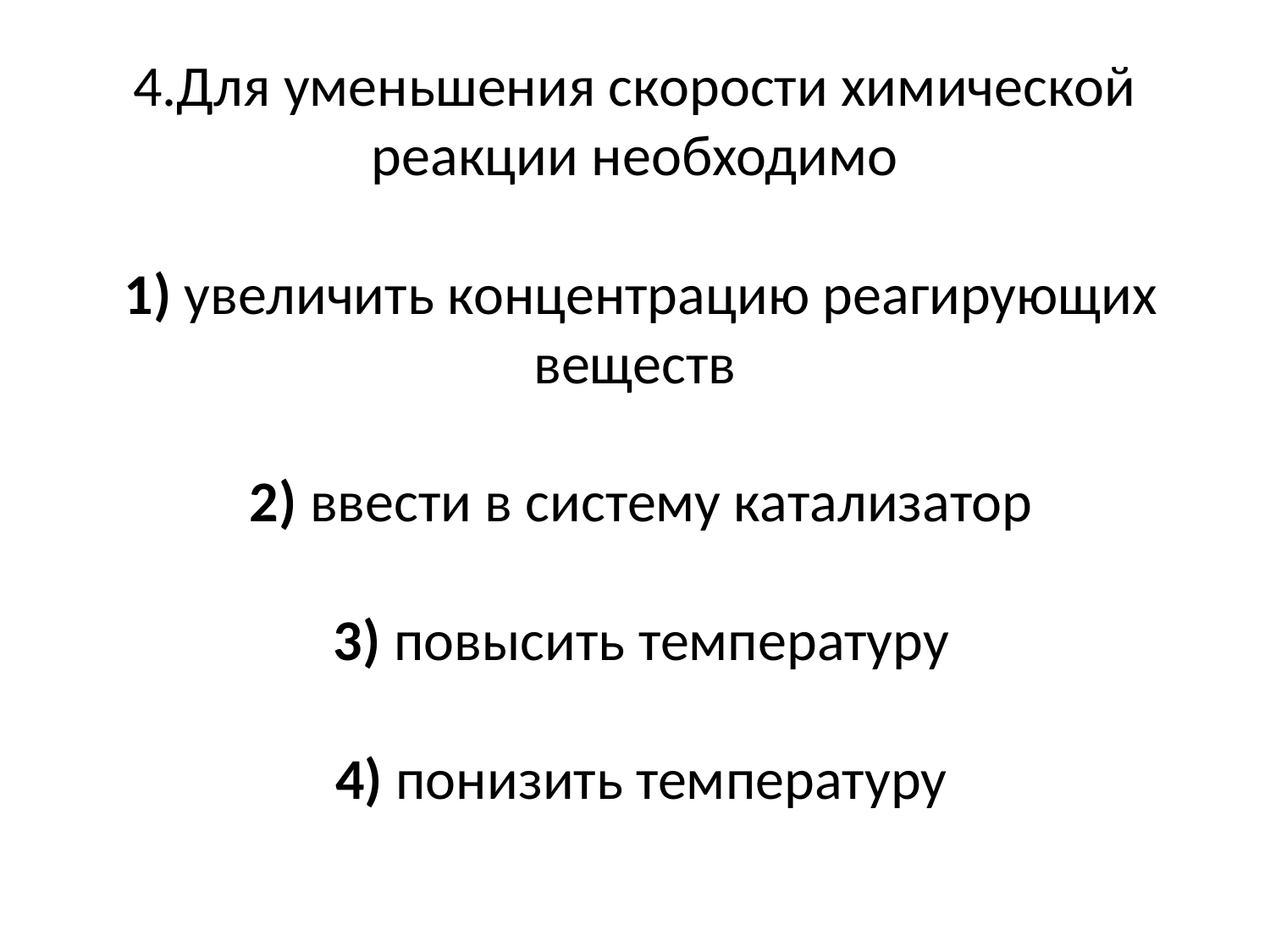

# 4.Для уменьшения скорости химической реакции необходимо     1) увеличить концентрацию реагирующих веществ     2) ввести в систему катализатор     3) повысить температуру     4) понизить температуру